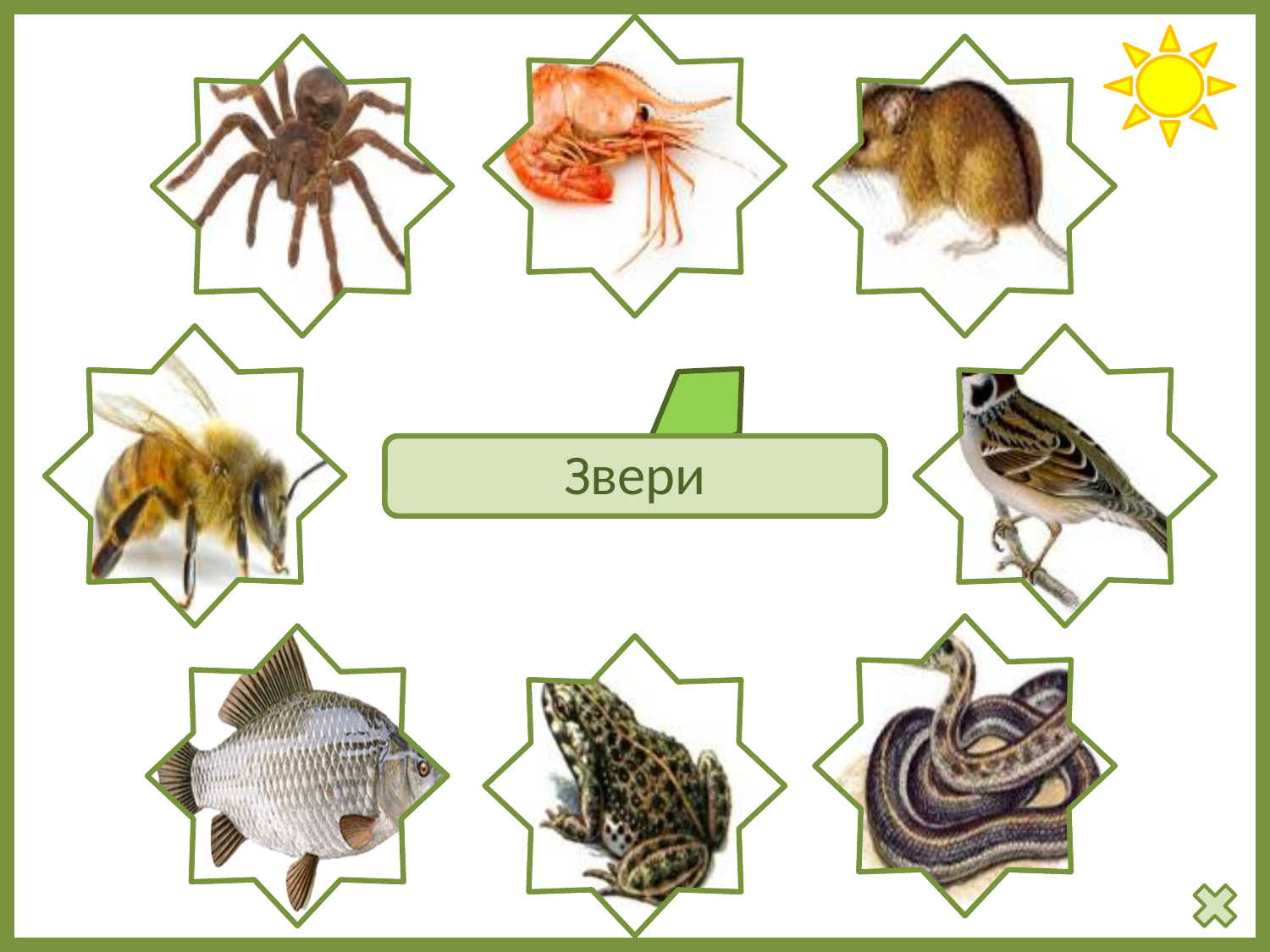

Птицы
Пресмыкающиеся
Земноводные
Рыбы
Насекомые
Паукообразные
Ракообразные
Звери